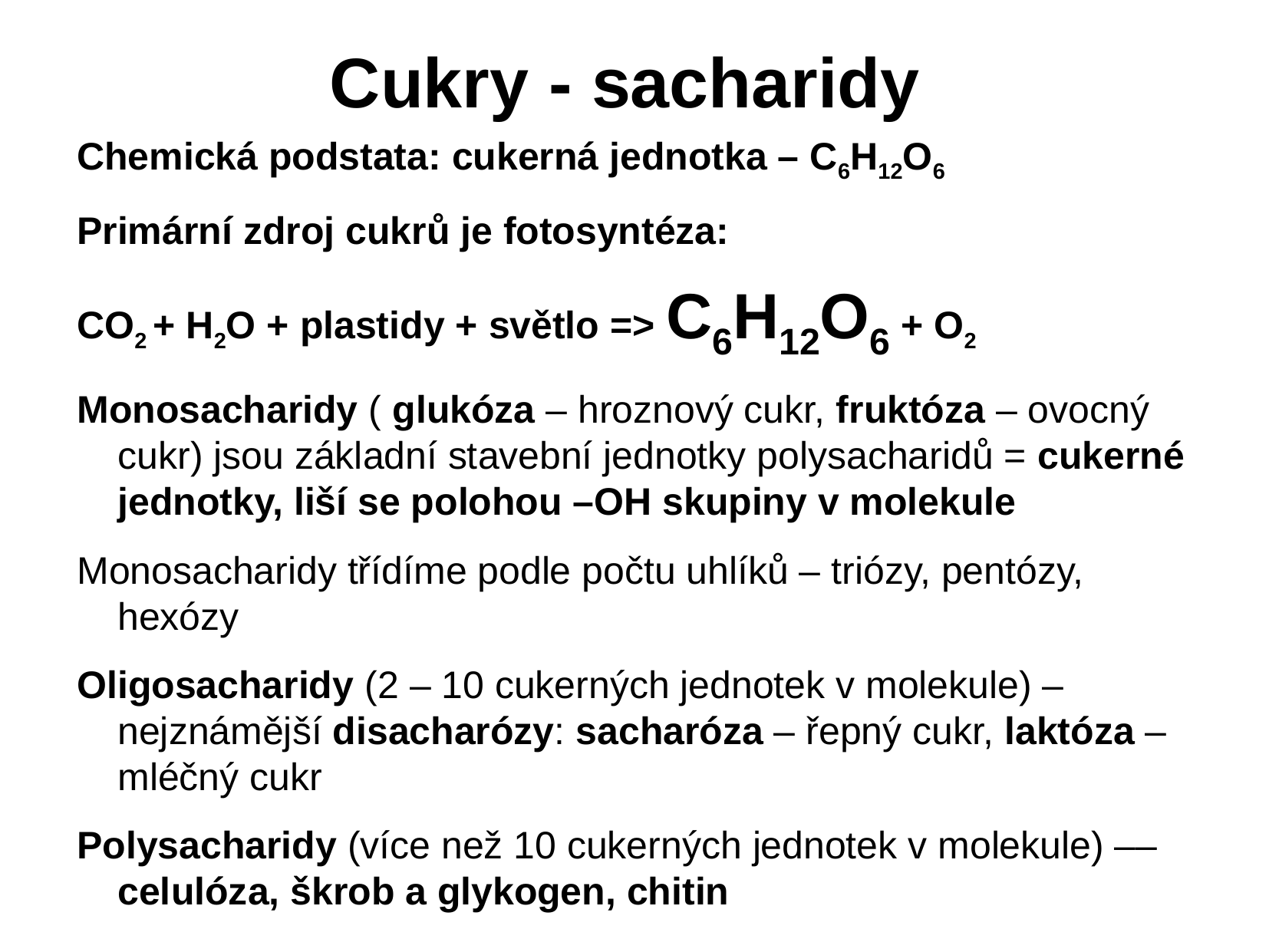

# Cukry - sacharidy
Chemická podstata: cukerná jednotka – C6H12O6
Primární zdroj cukrů je fotosyntéza:
CO2 + H2O + plastidy + světlo => C6H12O6 + O2
Monosacharidy ( glukóza – hroznový cukr, fruktóza – ovocný cukr) jsou základní stavební jednotky polysacharidů = cukerné jednotky, liší se polohou –OH skupiny v molekule
Monosacharidy třídíme podle počtu uhlíků – triózy, pentózy, hexózy
Oligosacharidy (2 – 10 cukerných jednotek v molekule) – nejznámější disacharózy: sacharóza – řepný cukr, laktóza – mléčný cukr
Polysacharidy (více než 10 cukerných jednotek v molekule) –– celulóza, škrob a glykogen, chitin